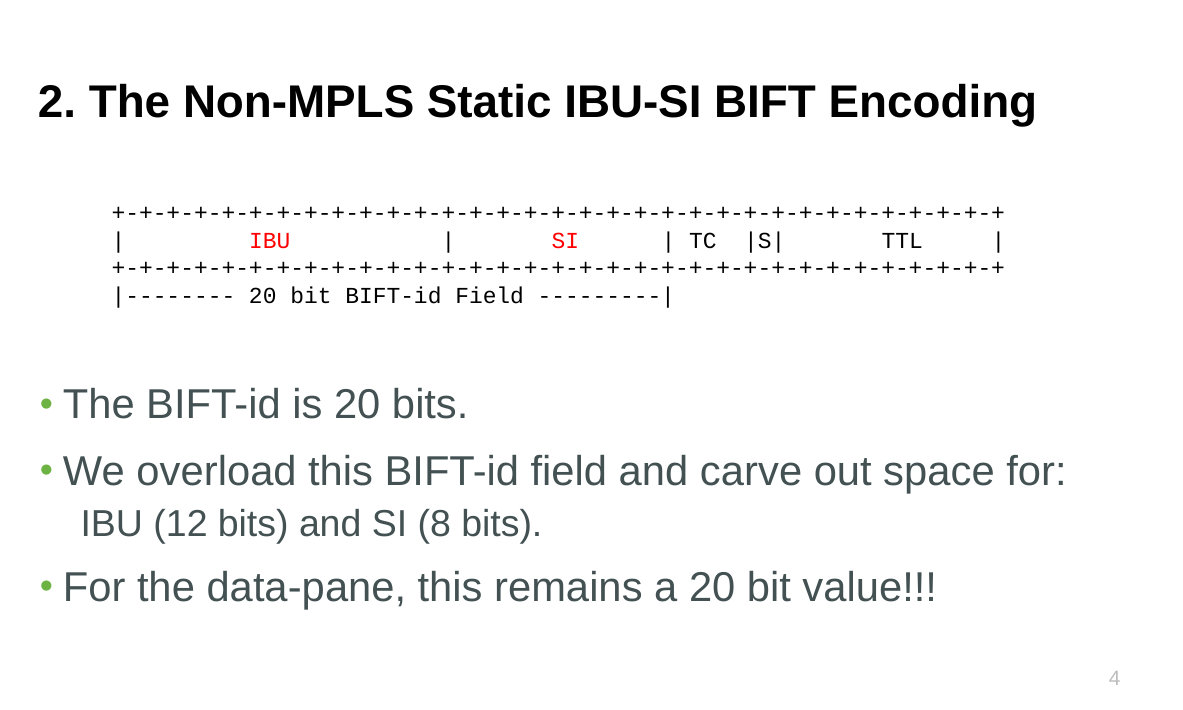

# 2. The Non-MPLS Static IBU-SI BIFT Encoding
+-+-+-+-+-+-+-+-+-+-+-+-+-+-+-+-+-+-+-+-+-+-+-+-+-+-+-+-+-+-+-+-+
|         IBU           |       SI      | TC  |S|       TTL     |
+-+-+-+-+-+-+-+-+-+-+-+-+-+-+-+-+-+-+-+-+-+-+-+-+-+-+-+-+-+-+-+-+
|-------- 20 bit BIFT-id Field ---------|
The BIFT-id is 20 bits.
We overload this BIFT-id field and carve out space for:
IBU (12 bits) and SI (8 bits).
For the data-pane, this remains a 20 bit value!!!